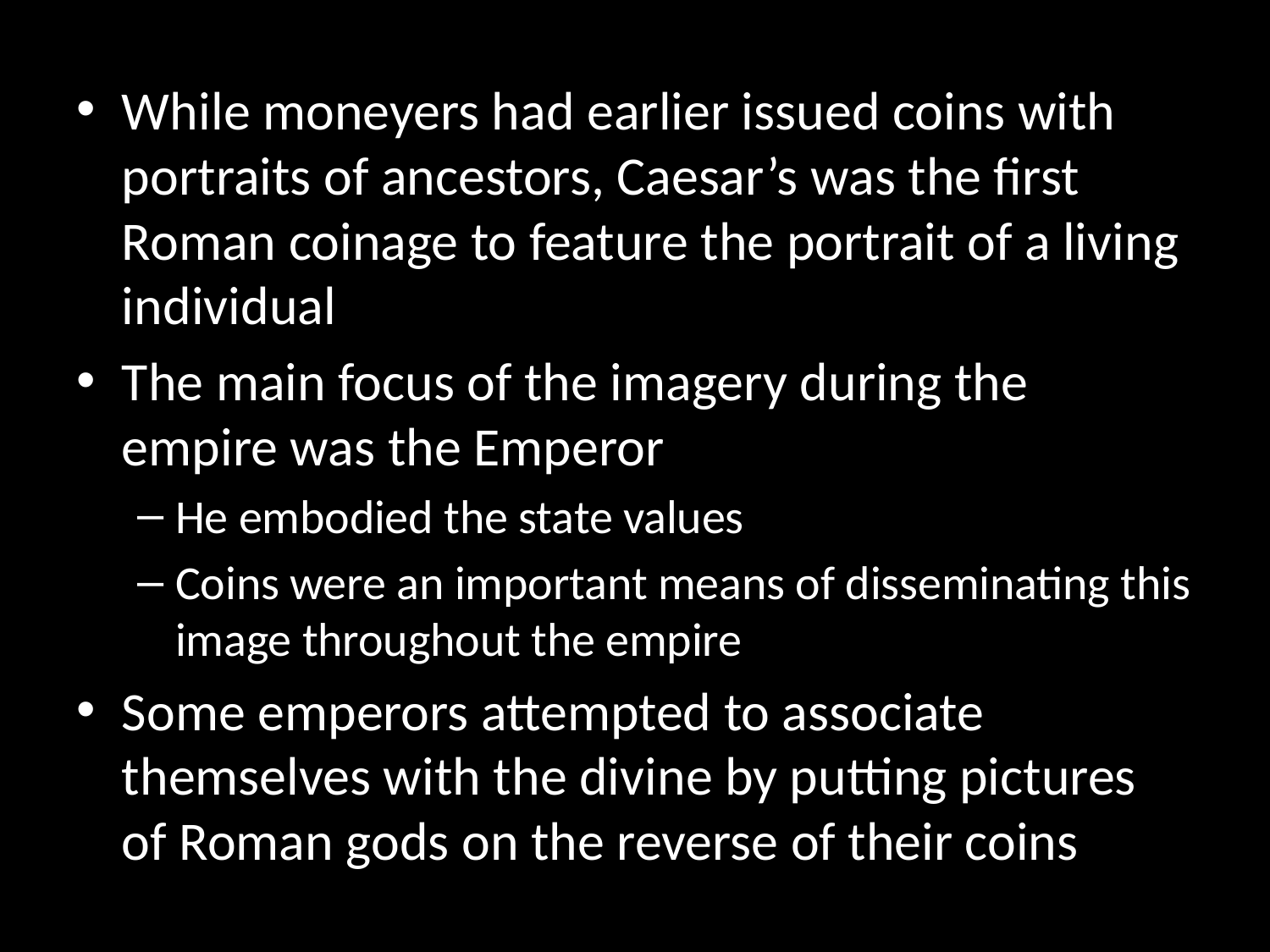

While moneyers had earlier issued coins with portraits of ancestors, Caesar’s was the first Roman coinage to feature the portrait of a living individual
The main focus of the imagery during the empire was the Emperor
He embodied the state values
Coins were an important means of disseminating this image throughout the empire
Some emperors attempted to associate themselves with the divine by putting pictures of Roman gods on the reverse of their coins